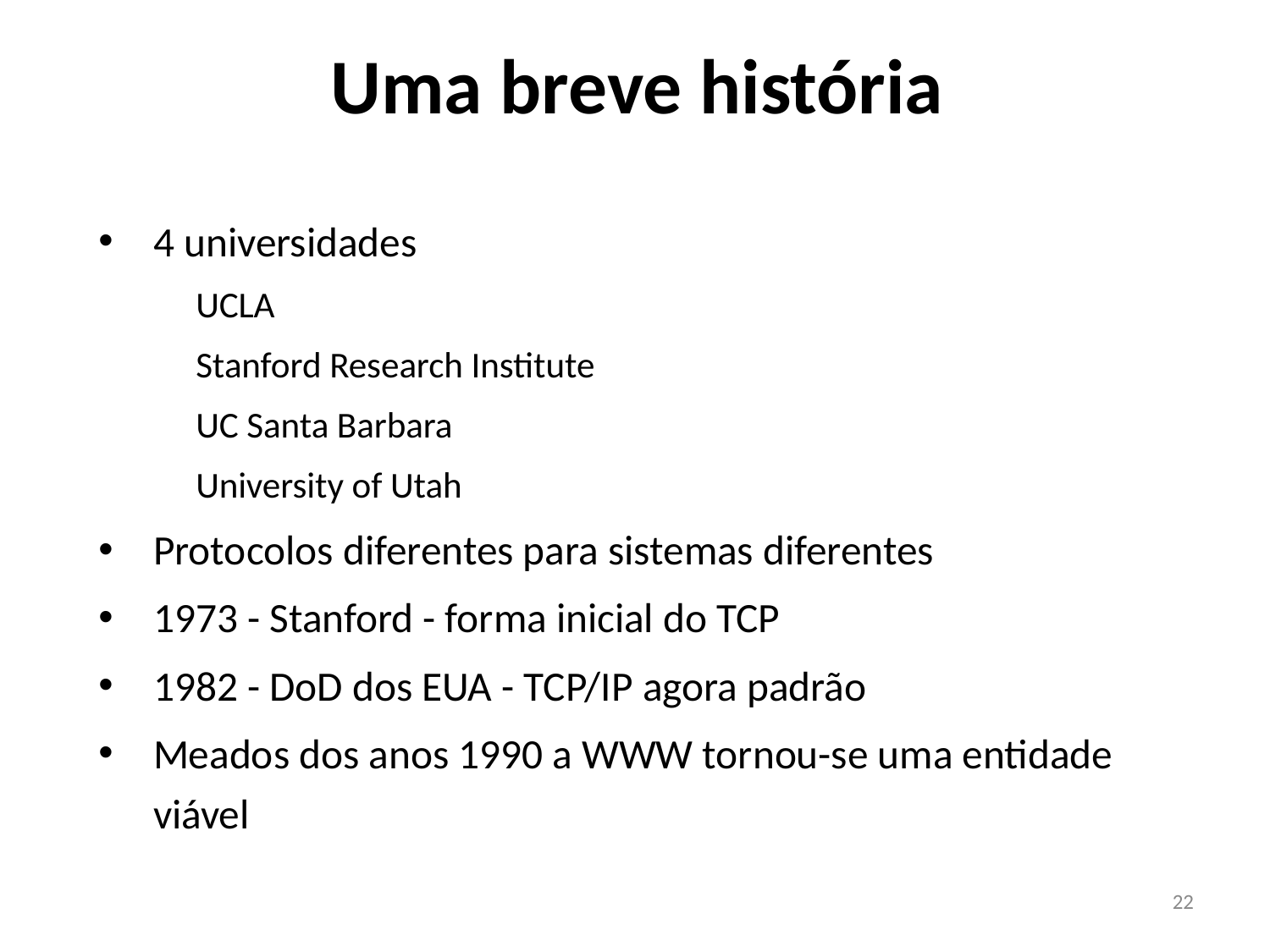

# Uma breve história
4 universidades
UCLA
Stanford Research Institute
UC Santa Barbara
University of Utah
Protocolos diferentes para sistemas diferentes
1973 - Stanford - forma inicial do TCP
1982 - DoD dos EUA - TCP/IP agora padrão
Meados dos anos 1990 a WWW tornou-se uma entidade viável
22